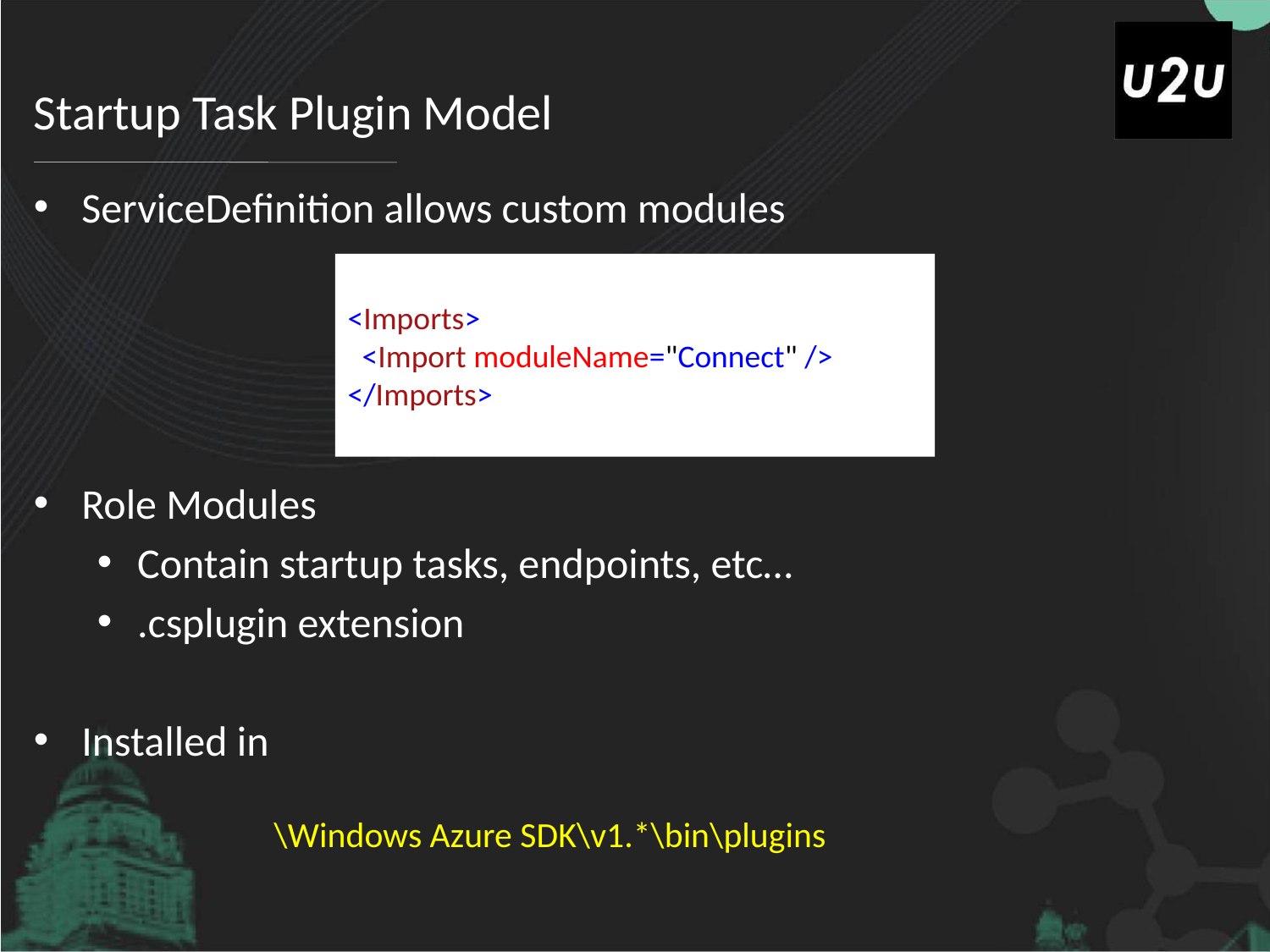

# Startup Task Plugin Model
ServiceDefinition allows custom modules

Role Modules
Contain startup tasks, endpoints, etc…
.csplugin extension

Installed in

<Imports>
  <Import moduleName="Connect" />
</Imports>
\Windows Azure SDK\v1.*\bin\plugins